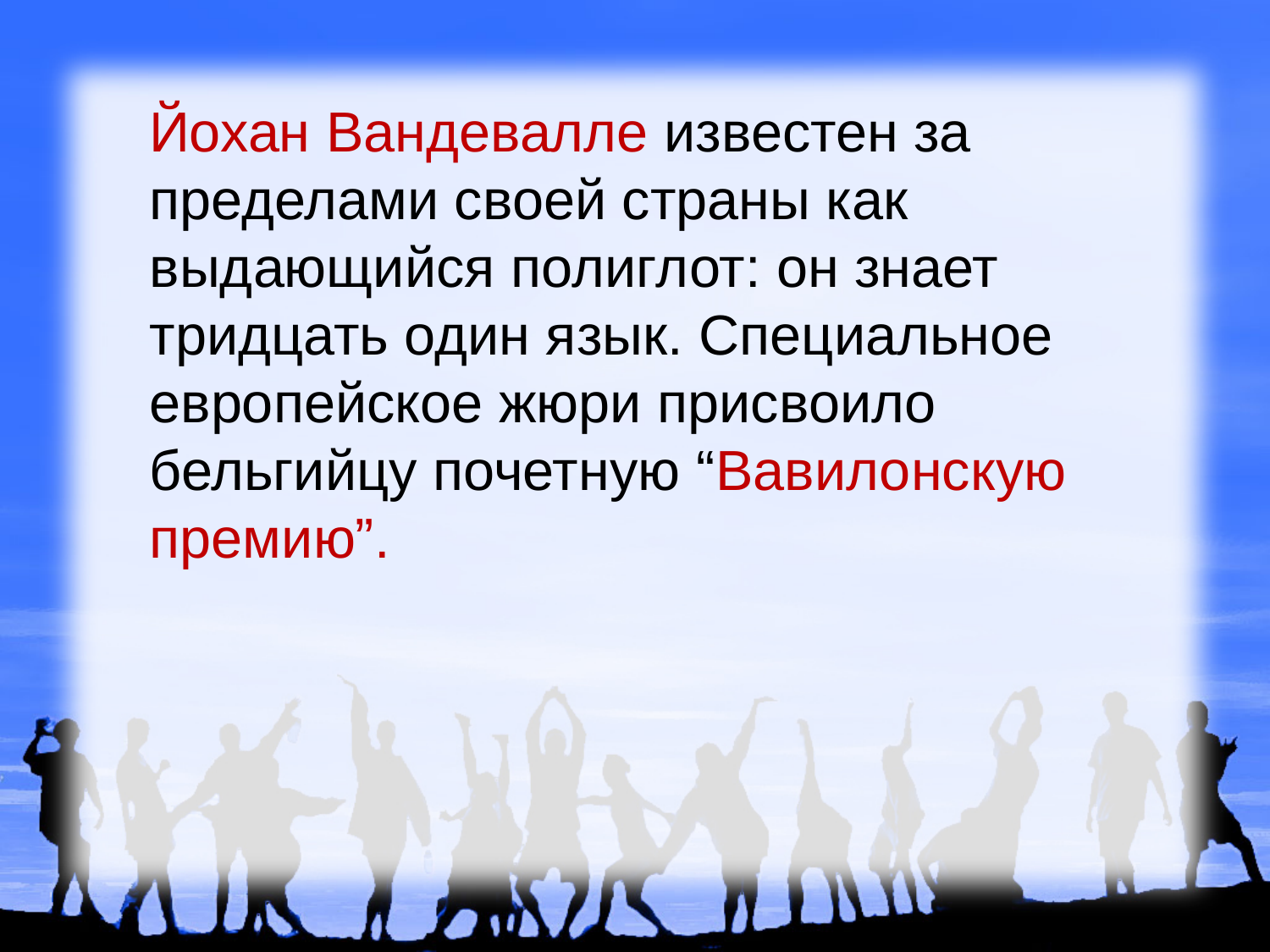

Йохан Вандевалле известен за пределами своей страны как выдающийся полиглот: он знает тридцать один язык. Специальное европейское жюри присвоило бельгийцу почетную “Вавилонскую премию”.